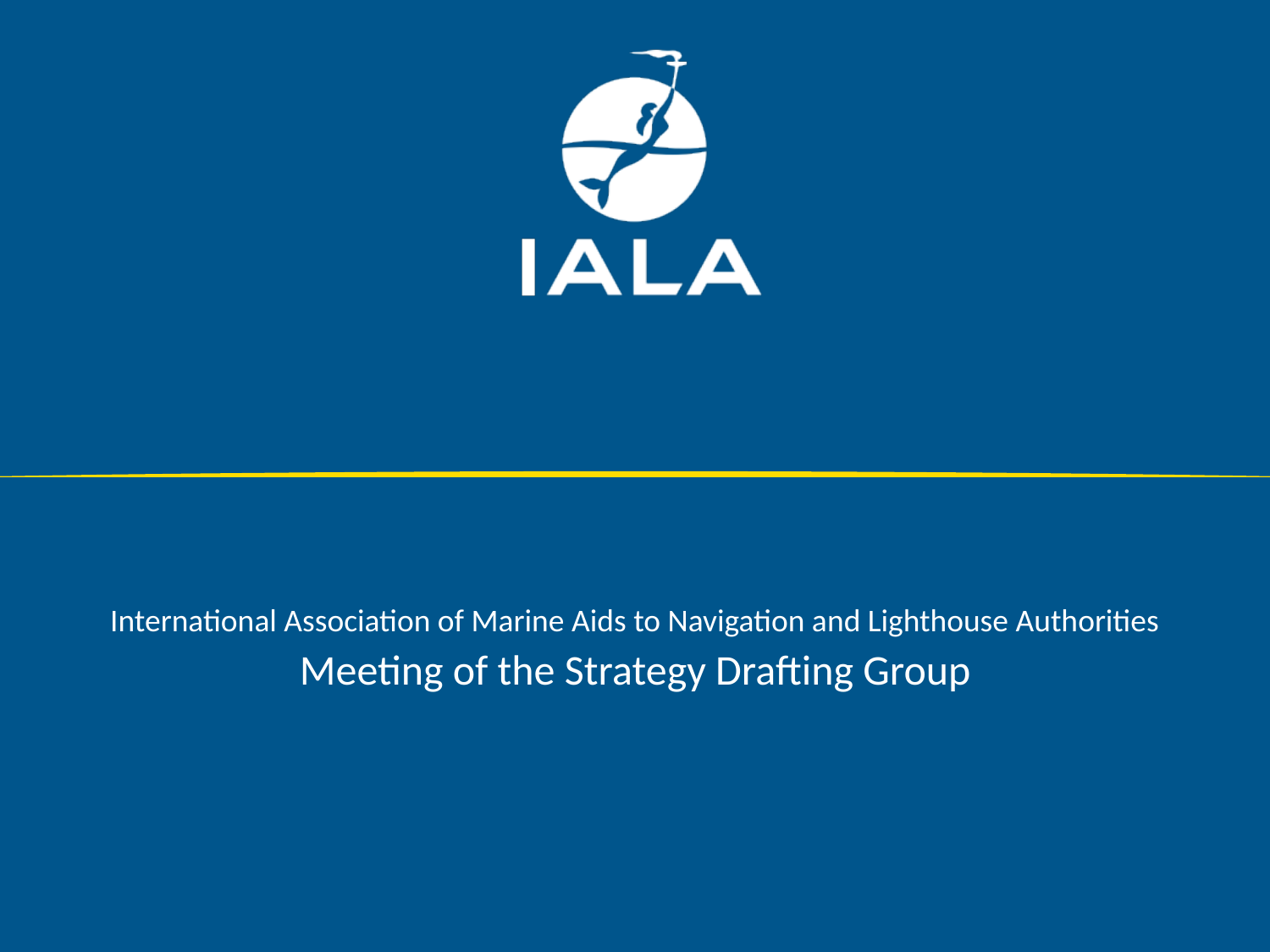

International Association of Marine Aids to Navigation and Lighthouse Authorities
Meeting of the Strategy Drafting Group